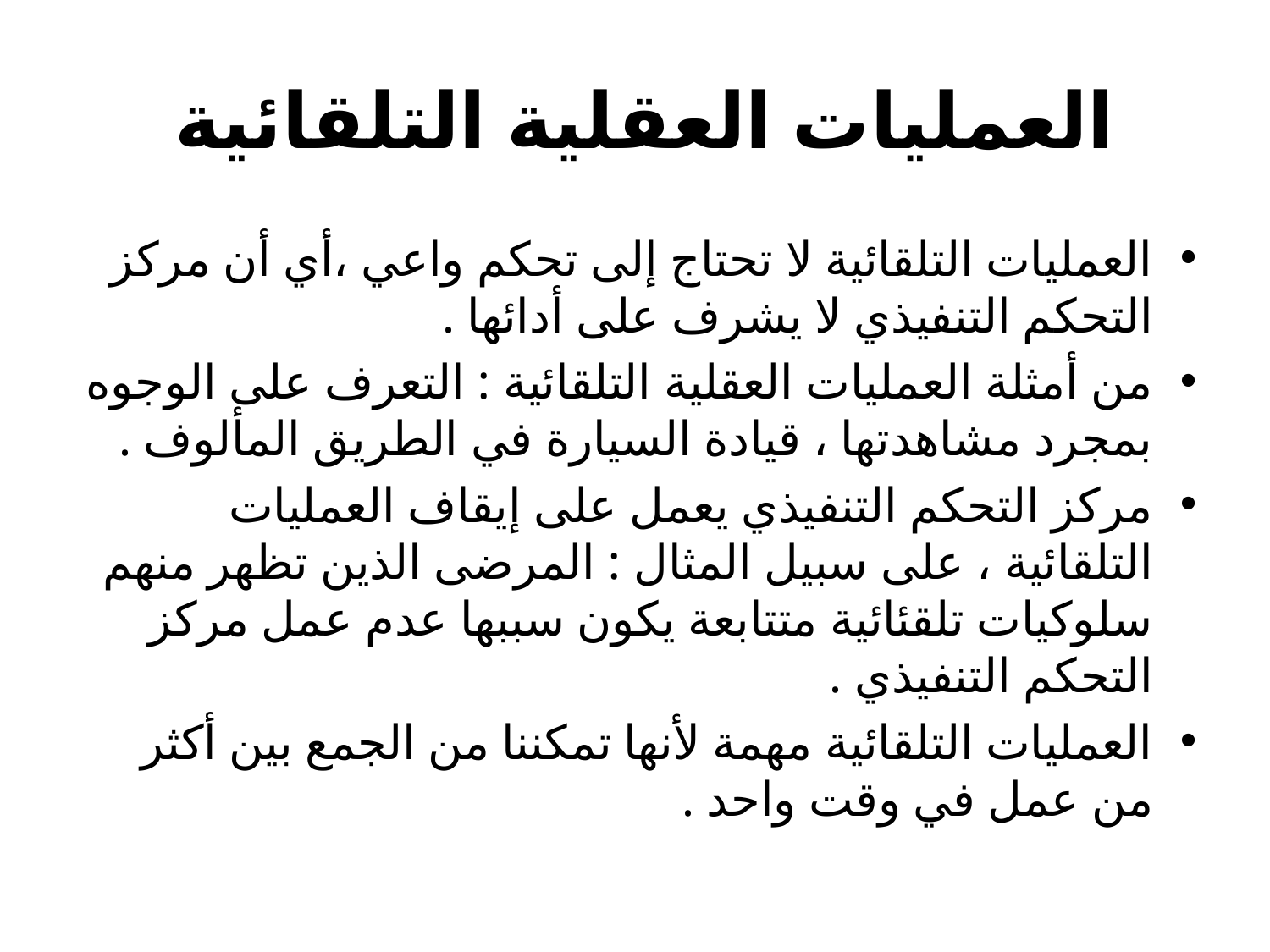

# العمليات العقلية التلقائية
العمليات التلقائية لا تحتاج إلى تحكم واعي ،أي أن مركز التحكم التنفيذي لا يشرف على أدائها .
من أمثلة العمليات العقلية التلقائية : التعرف على الوجوه بمجرد مشاهدتها ، قيادة السيارة في الطريق المألوف .
مركز التحكم التنفيذي يعمل على إيقاف العمليات التلقائية ، على سبيل المثال : المرضى الذين تظهر منهم سلوكيات تلقئائية متتابعة يكون سببها عدم عمل مركز التحكم التنفيذي .
العمليات التلقائية مهمة لأنها تمكننا من الجمع بين أكثر من عمل في وقت واحد .